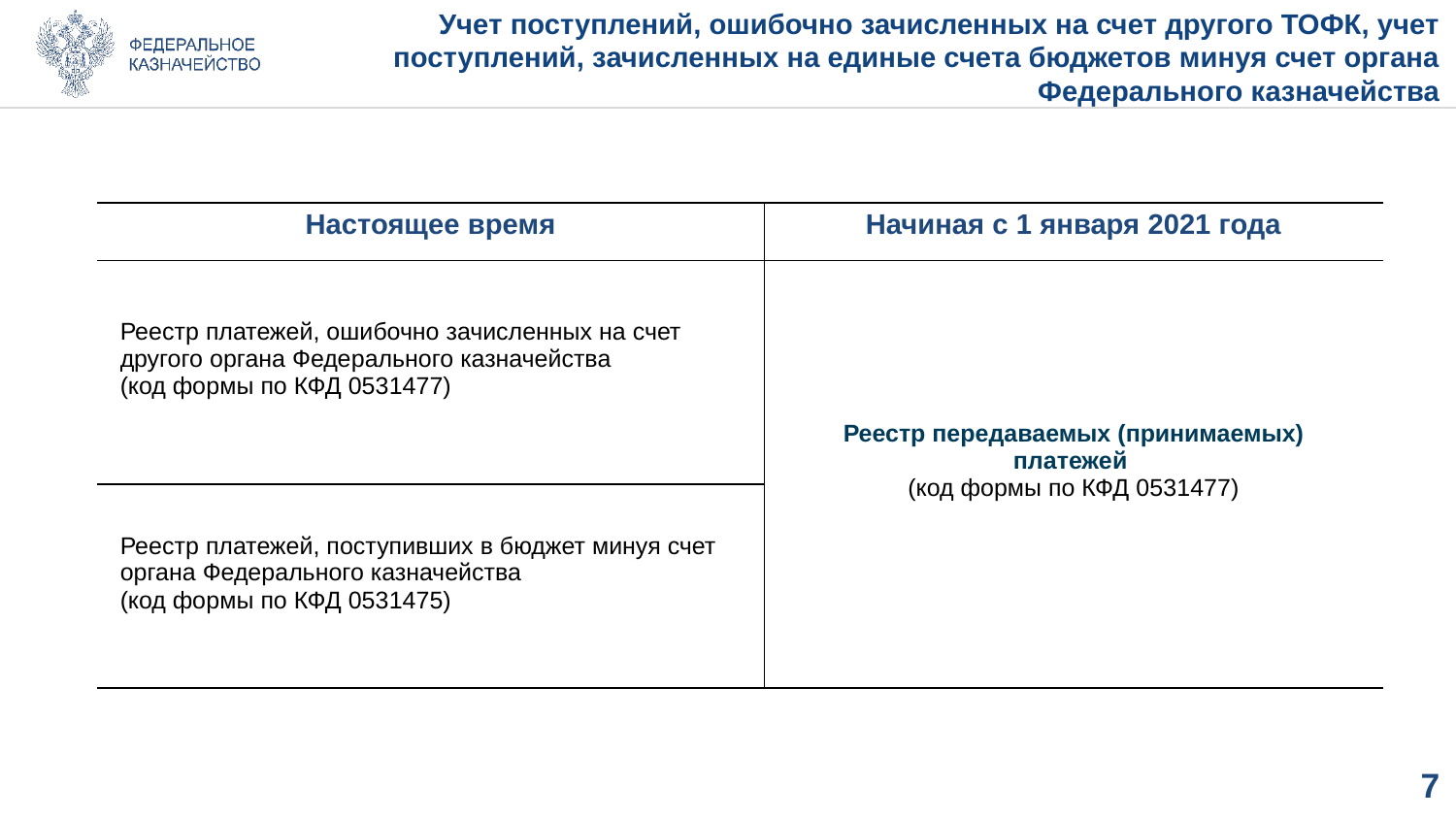

# Учет поступлений, ошибочно зачисленных на счет другого ТОФК, учет поступлений, зачисленных на единые счета бюджетов минуя счет органа Федерального казначейства
| Настоящее время | Начиная с 1 января 2021 года |
| --- | --- |
| Реестр платежей, ошибочно зачисленных на счет другого органа Федерального казначейства (код формы по КФД 0531477) | Реестр передаваемых (принимаемых) платежей (код формы по КФД 0531477) |
| Реестр платежей, поступивших в бюджет минуя счет органа Федерального казначейства (код формы по КФД 0531475) |  |
7